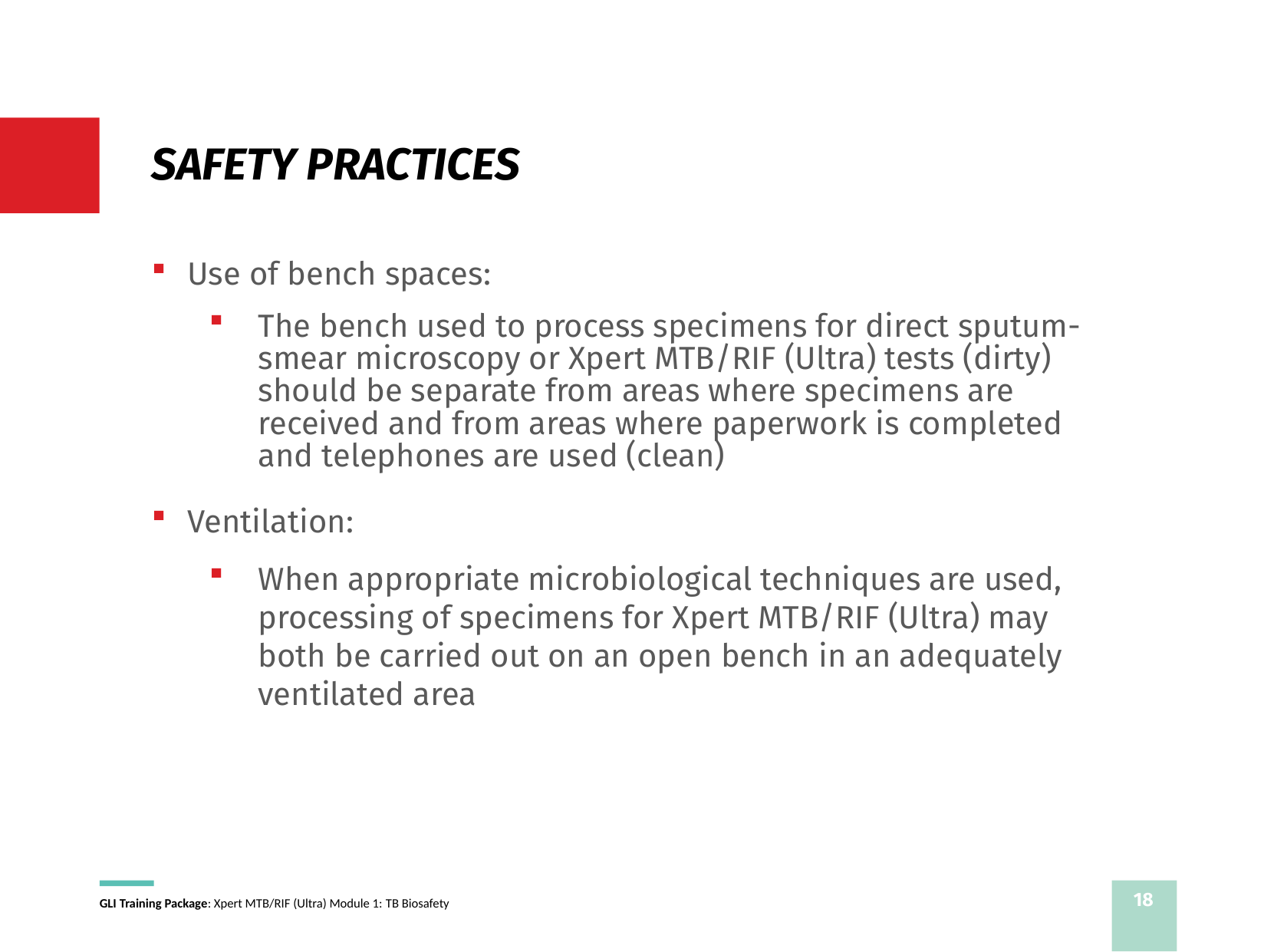

# SAFETY PRACTICES
Use of bench spaces:
The bench used to process specimens for direct sputum-smear microscopy or Xpert MTB/RIF (Ultra) tests (dirty) should be separate from areas where specimens are received and from areas where paperwork is completed and telephones are used (clean)
Ventilation:
When appropriate microbiological techniques are used, processing of specimens for Xpert MTB/RIF (Ultra) may both be carried out on an open bench in an adequately ventilated area